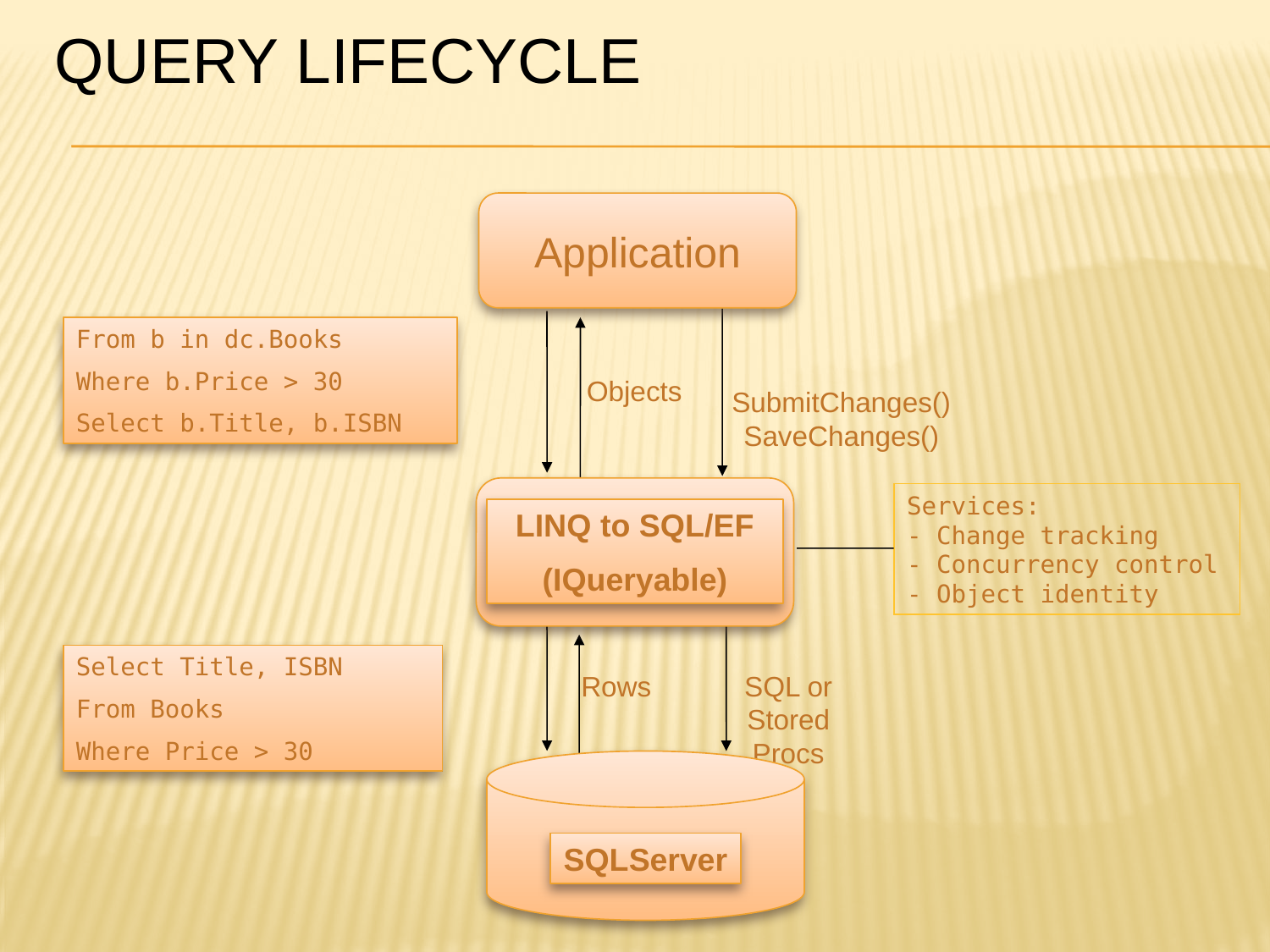

# Query Lifecycle
Application

From b in dc.Books
Where b.Price > 30
Select b.Title, b.ISBN

Objects
SubmitChanges()SaveChanges()

LINQ to SQL/EF
(IQueryable)
Services:
- Change tracking
- Concurrency control
- Object identity

SQL or Stored Procs

Rows
Select Title, ISBN
From Books
Where Price > 30

SQLServer